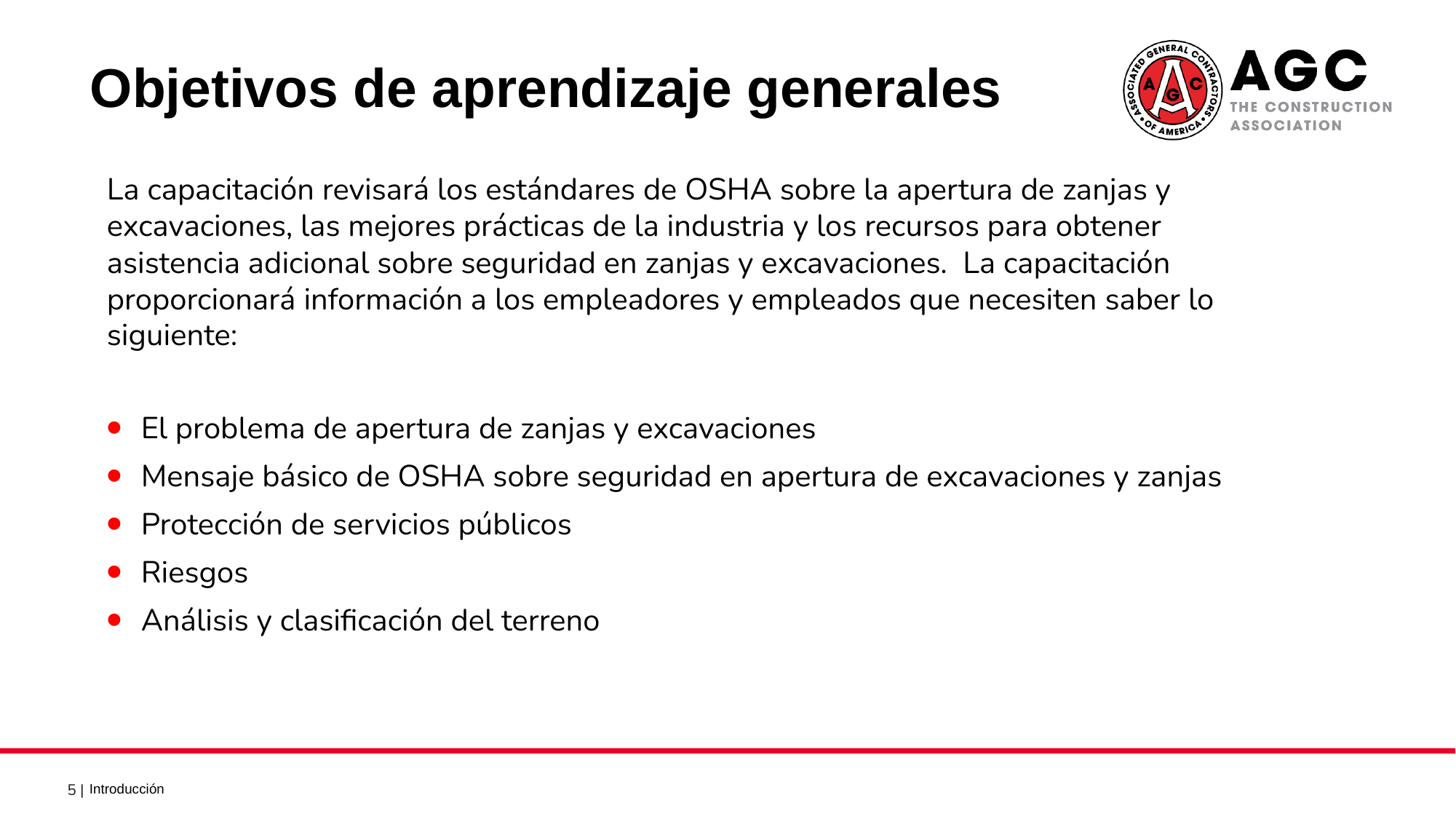

Objetivos de aprendizaje generales
La capacitación revisará los estándares de OSHA sobre la apertura de zanjas y excavaciones, las mejores prácticas de la industria y los recursos para obtener asistencia adicional sobre seguridad en zanjas y excavaciones.  La capacitación proporcionará información a los empleadores y empleados que necesiten saber lo siguiente:

El problema de apertura de zanjas y excavaciones
Mensaje básico de OSHA sobre seguridad en apertura de excavaciones y zanjas
Protección de servicios públicos
Riesgos
Análisis y clasificación del terreno

Introducción